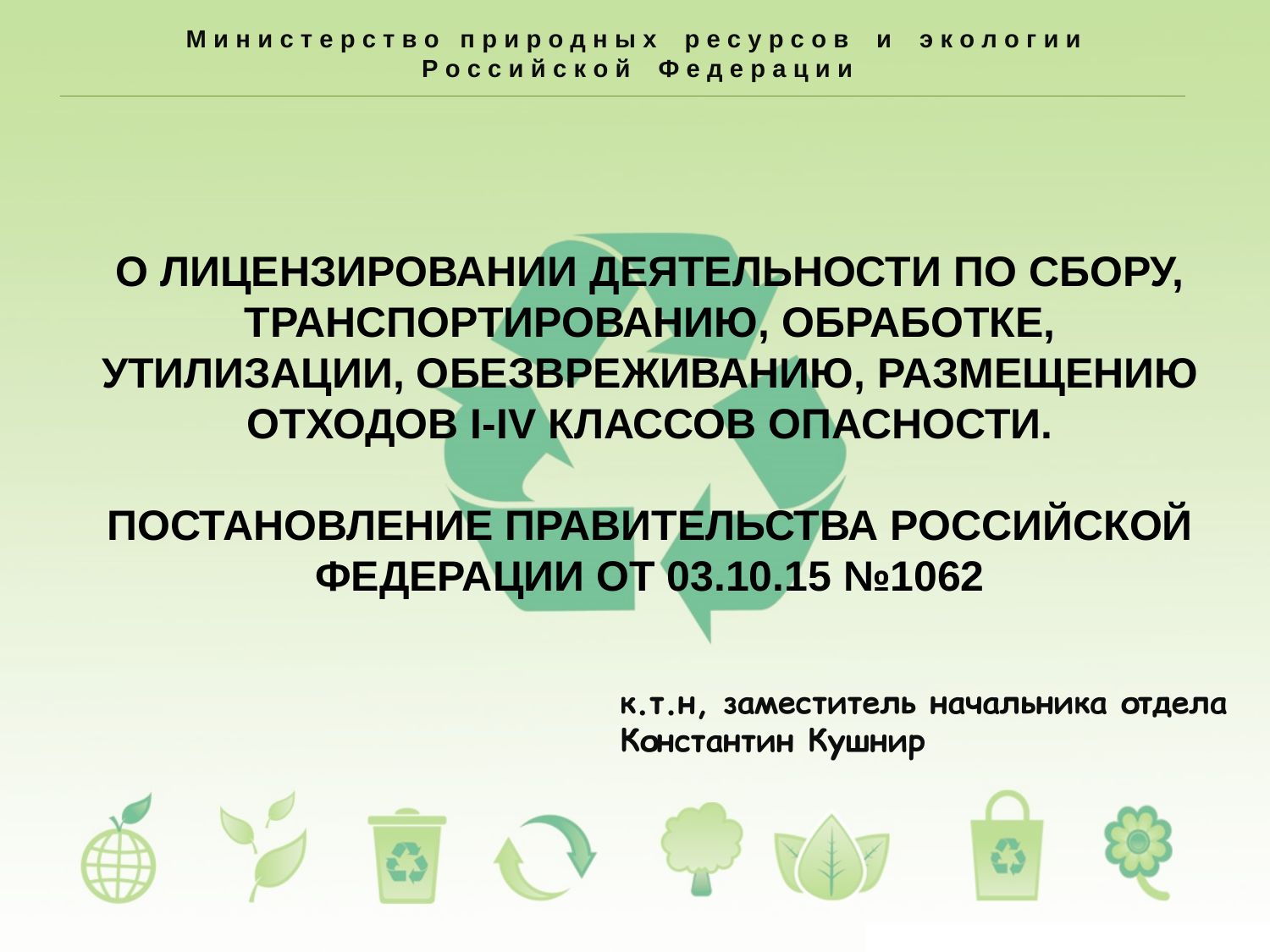

М и н и с т е р с т в о   п р и р о д н ы х    р е с у р с о в    и    э к о л о г и и
Р о с с и й с к о й    Ф е д е р а ц и и
О лицензировании деятельности по сбору, транспортированию, обработке, утилизации, обезвреживанию, размещению отходов I-IV классов опасности.

Постановление Правительства Российской ФЕДЕРАЦИИ от 03.10.15 №1062
к.т.н, заместитель начальника отдела
Константин Кушнир